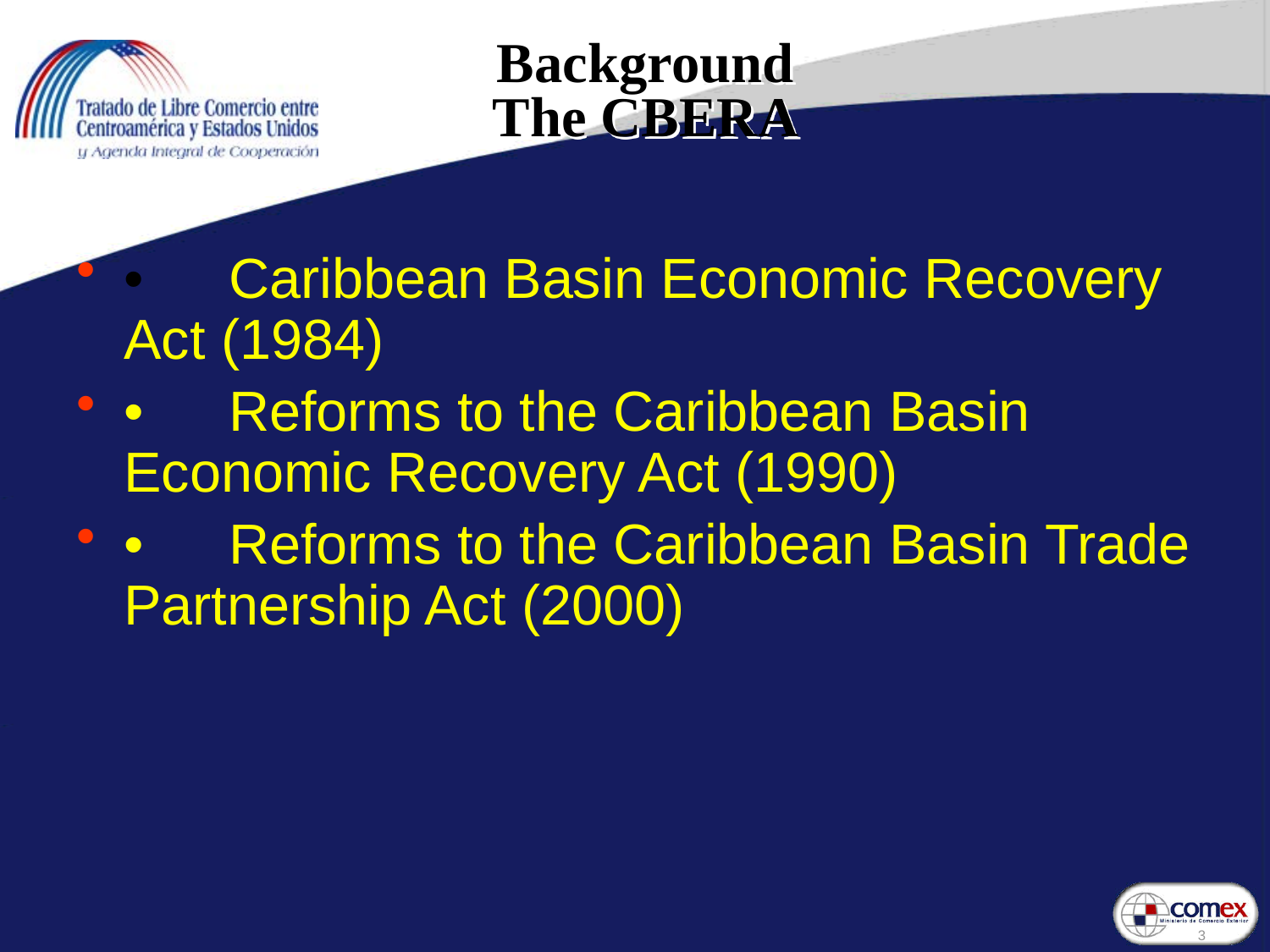

# Background The CBERA
•      Caribbean Basin Economic Recovery  Act (1984)
•      Reforms to the Caribbean Basin Economic Recovery Act (1990)
•      Reforms to the Caribbean Basin Trade Partnership Act (2000)